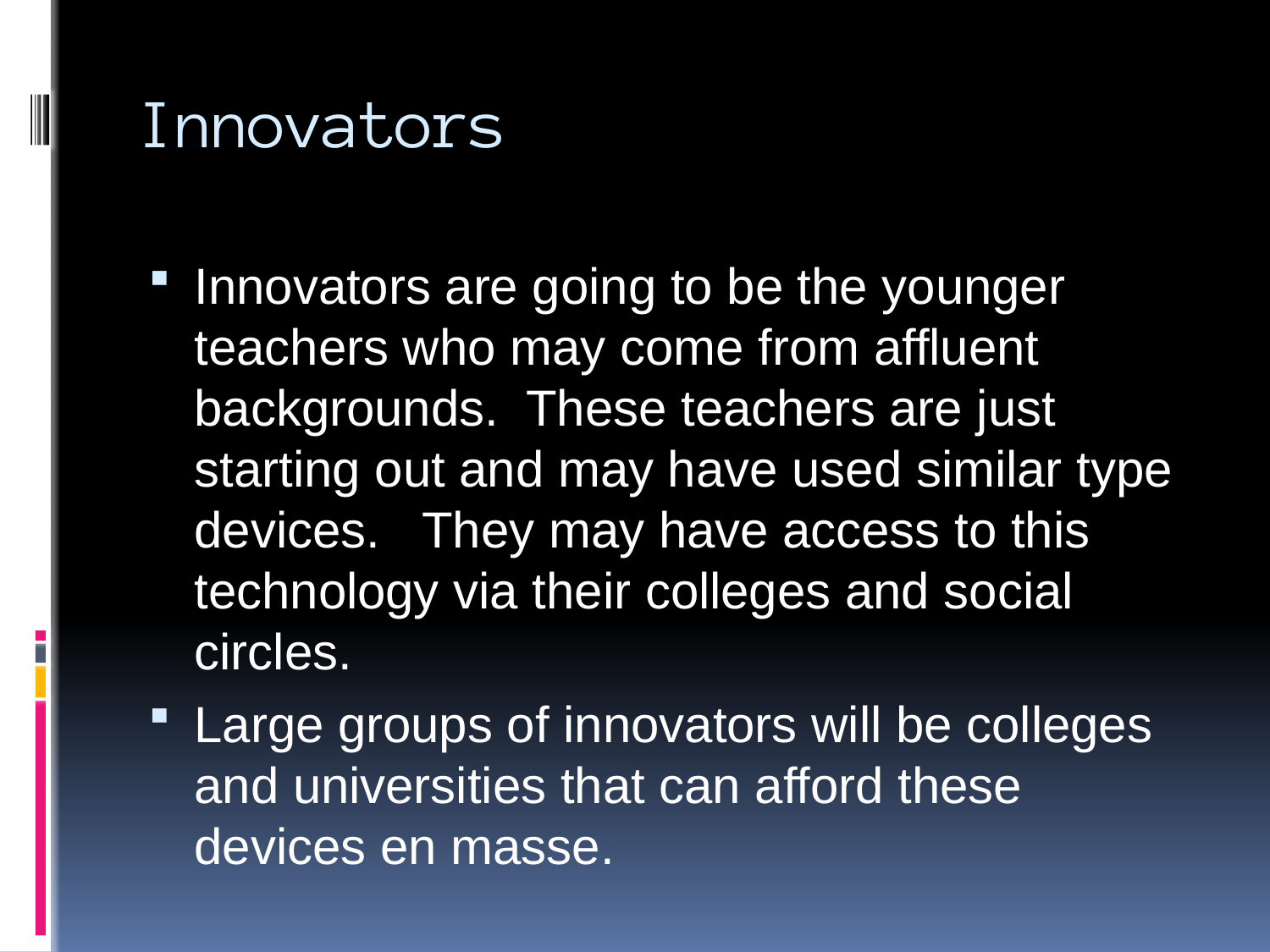

# Innovators
Innovators are going to be the younger teachers who may come from affluent backgrounds.  These teachers are just starting out and may have used similar type devices.   They may have access to this technology via their colleges and social circles.
Large groups of innovators will be colleges and universities that can afford these devices en masse.